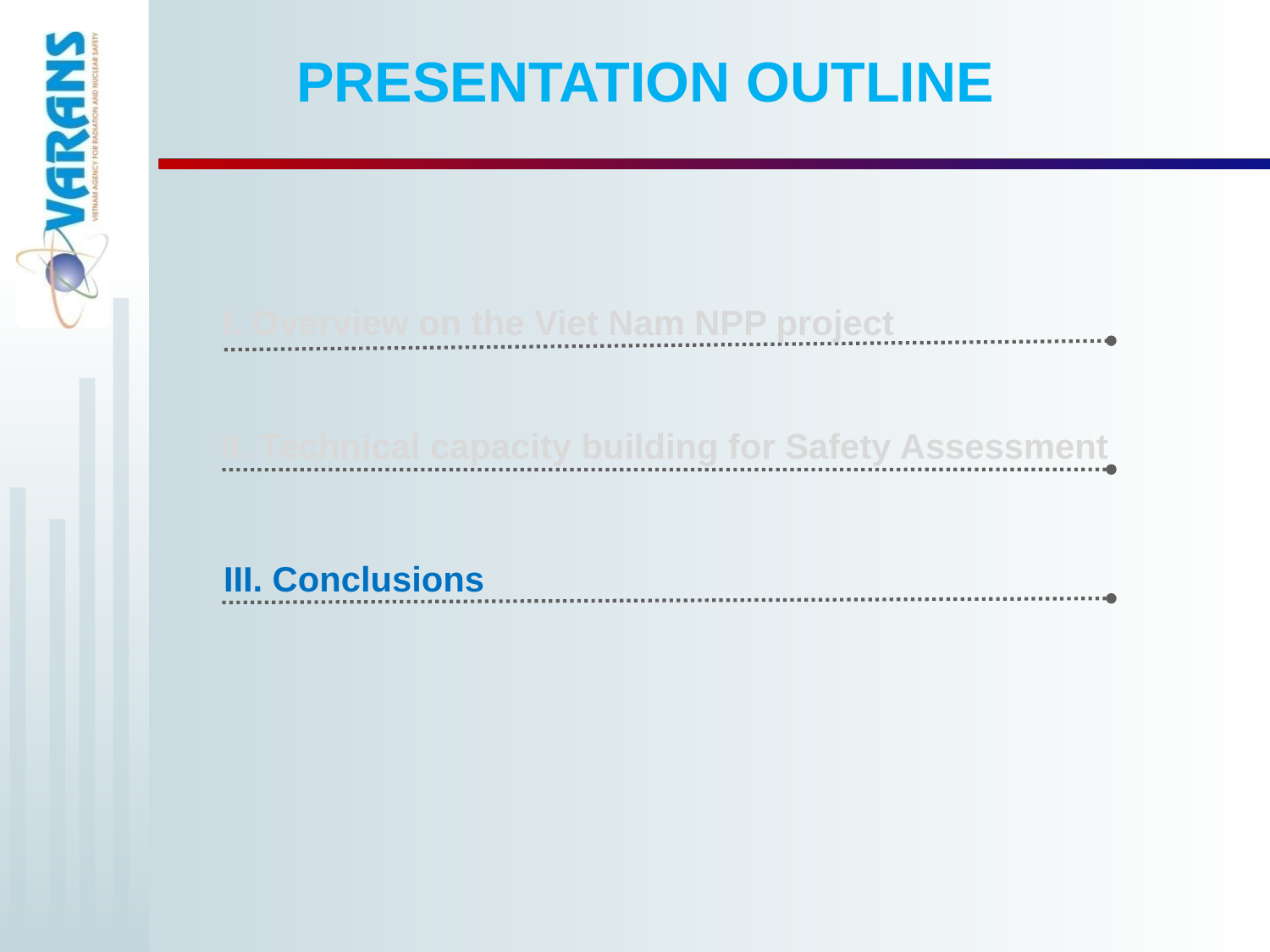

PRESENTATION OUTLINE

I. Overview on the Viet Nam NPP project

II. Technical capacity building for Safety Assessment

III. Conclusions